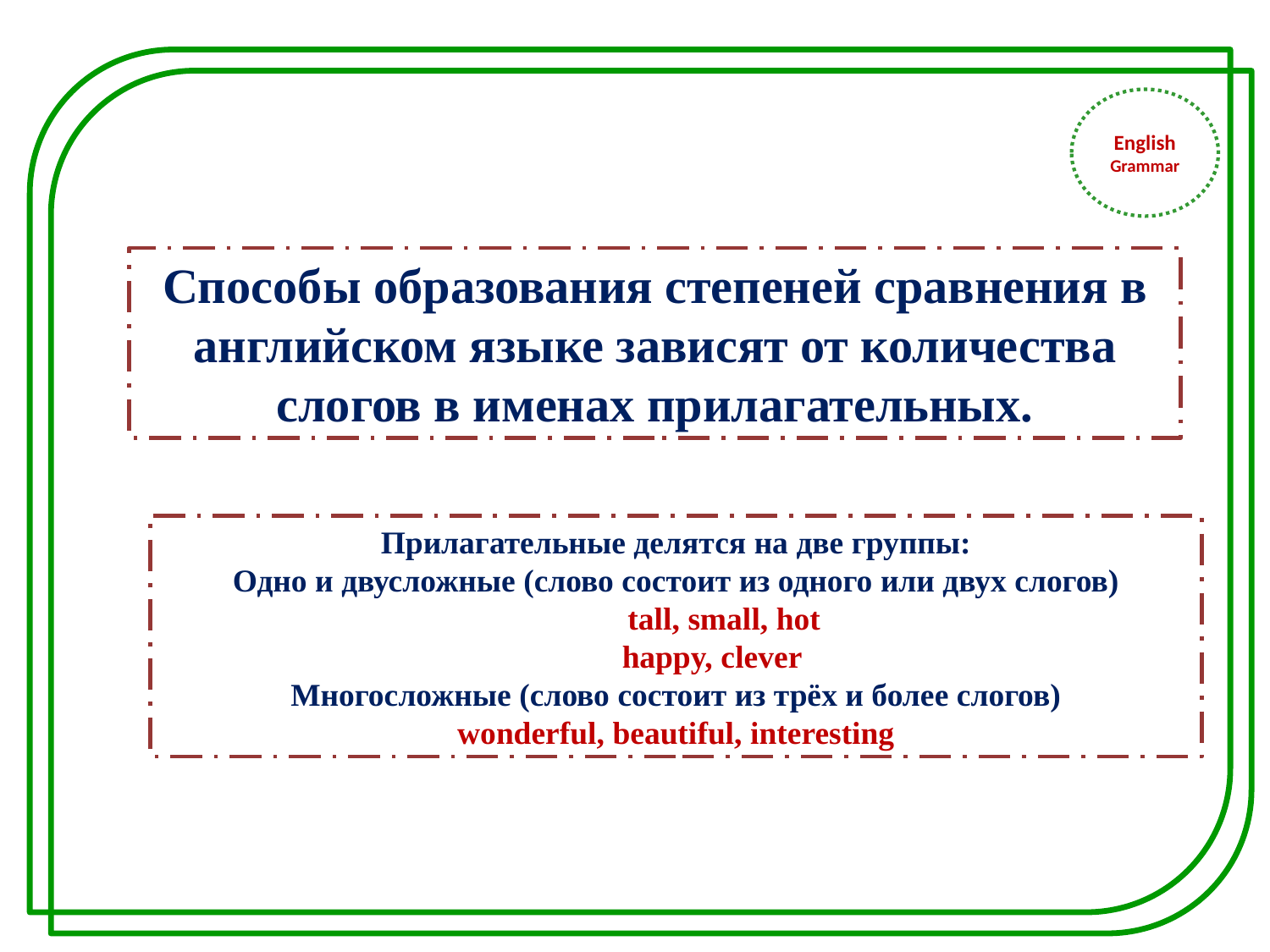

English
Grammar
Способы образования степеней сравнения в английском языке зависят от количества слогов в именах прилагательных.
Прилагательные делятся на две группы:
Одно и двусложные (слово состоит из одного или двух слогов)
            tall, small, hot
         happy, clever
Многосложные (слово состоит из трёх и более слогов)
wonderful, beautiful, interesting